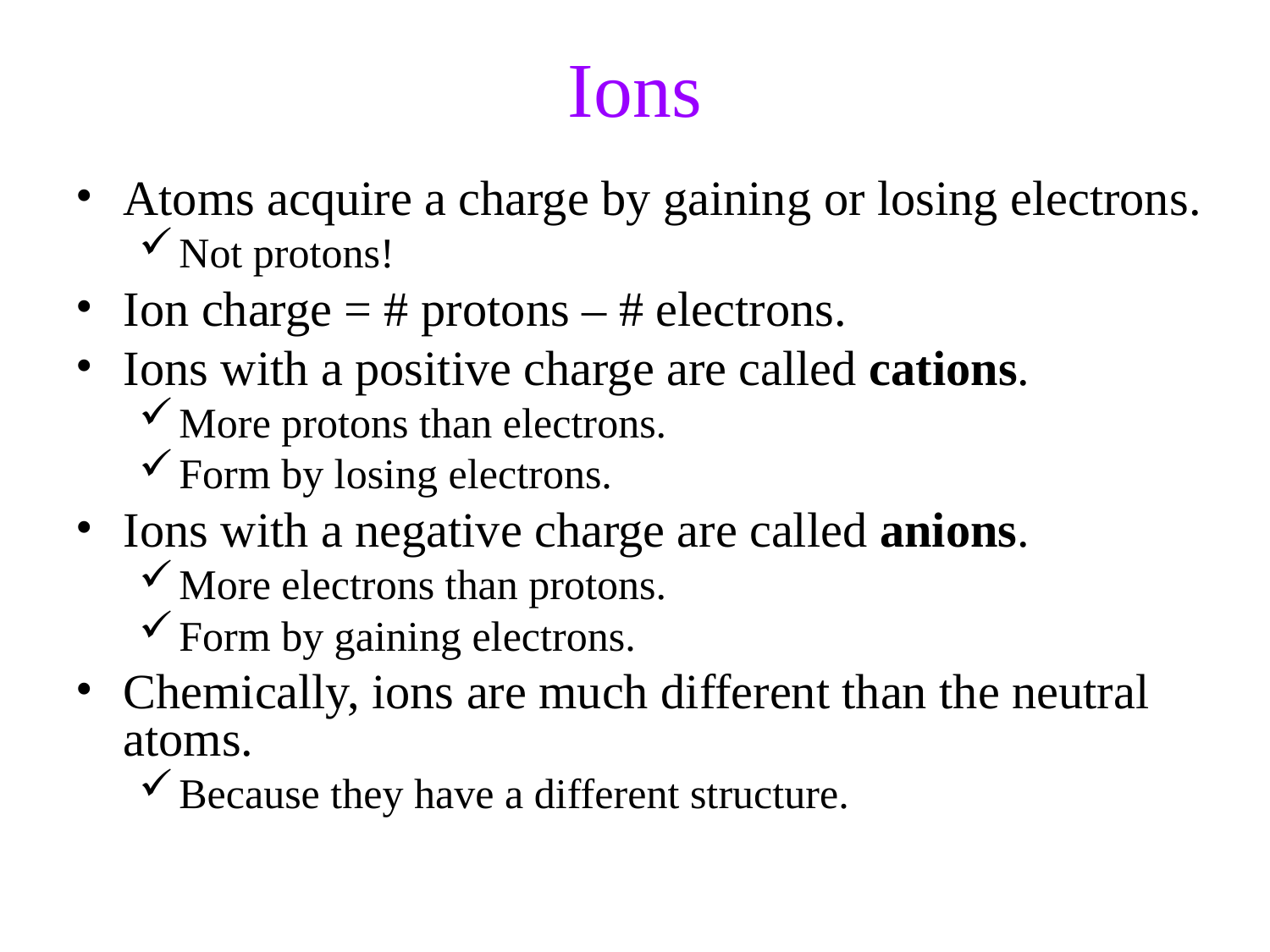

Ions
Atoms acquire a charge by gaining or losing electrons.
Not protons!
Ion charge = # protons – # electrons.
Ions with a positive charge are called cations.
More protons than electrons.
Form by losing electrons.
Ions with a negative charge are called anions.
More electrons than protons.
Form by gaining electrons.
Chemically, ions are much different than the neutral atoms.
Because they have a different structure.